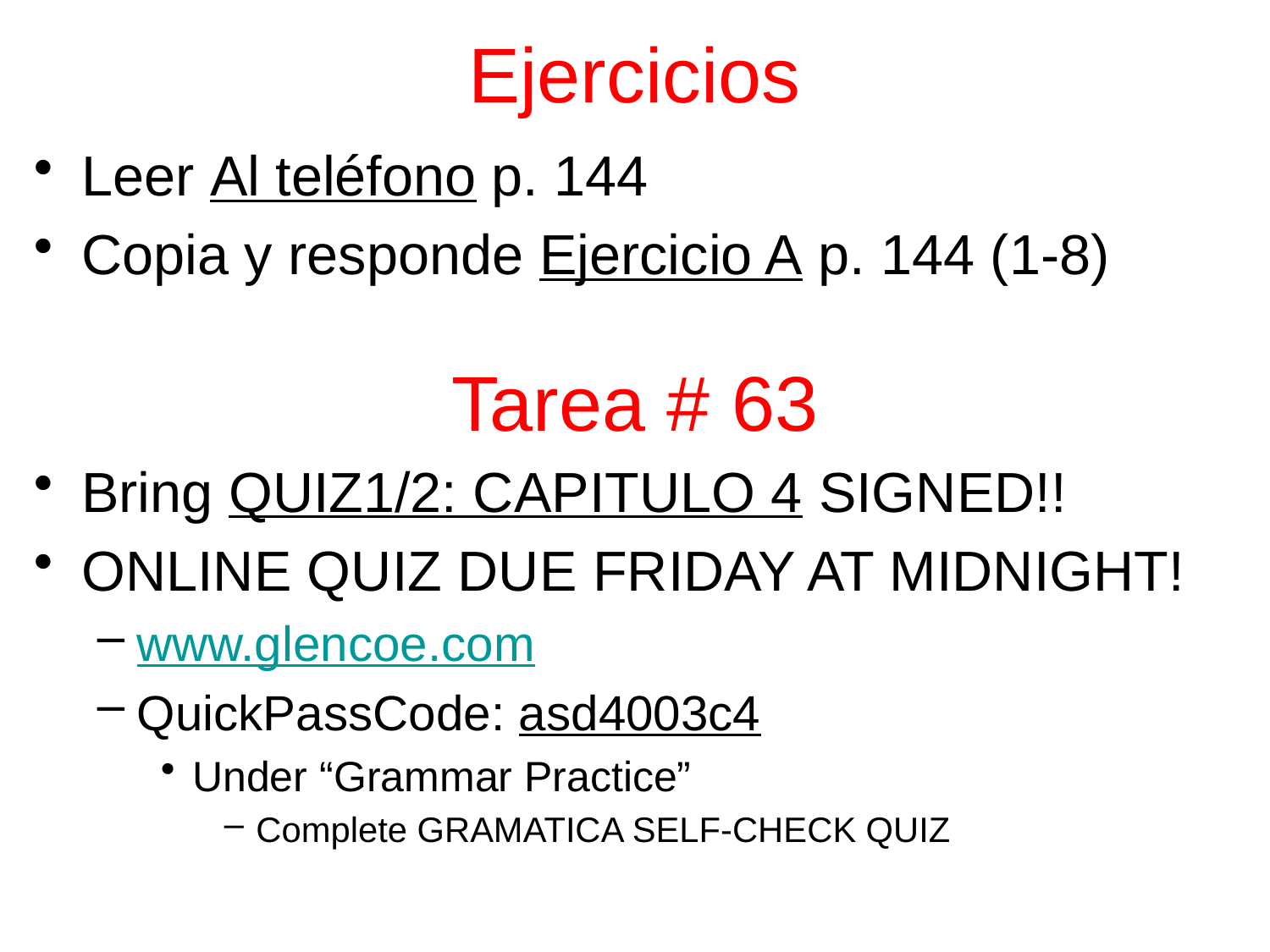

# Ejercicios
Leer Al teléfono p. 144
Copia y responde Ejercicio A p. 144 (1-8)

Bring QUIZ1/2: CAPITULO 4 SIGNED!!
ONLINE QUIZ DUE FRIDAY AT MIDNIGHT!
www.glencoe.com
QuickPassCode: asd4003c4
Under “Grammar Practice”
Complete GRAMATICA SELF-CHECK QUIZ
Tarea # 63